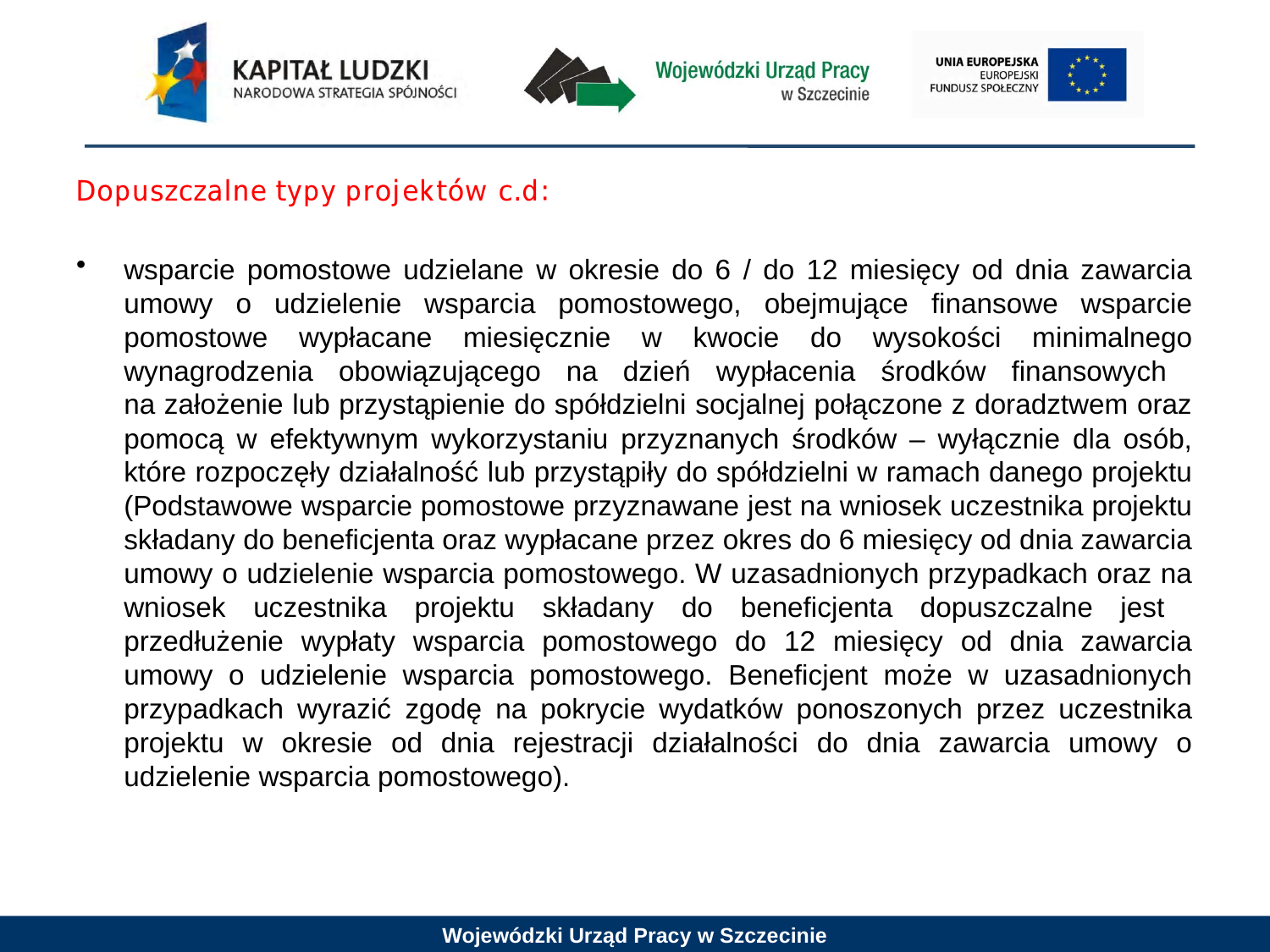

Dopuszczalne typy projektów c.d:

wsparcie pomostowe udzielane w okresie do 6 / do 12 miesięcy od dnia zawarcia umowy o udzielenie wsparcia pomostowego, obejmujące finansowe wsparcie pomostowe wypłacane miesięcznie w kwocie do wysokości minimalnego wynagrodzenia obowiązującego na dzień wypłacenia środków finansowych
na założenie lub przystąpienie do spółdzielni socjalnej połączone z doradztwem oraz pomocą w efektywnym wykorzystaniu przyznanych środków – wyłącznie dla osób, które rozpoczęły działalność lub przystąpiły do spółdzielni w ramach danego projektu (Podstawowe wsparcie pomostowe przyznawane jest na wniosek uczestnika projektu składany do beneficjenta oraz wypłacane przez okres do 6 miesięcy od dnia zawarcia umowy o udzielenie wsparcia pomostowego. W uzasadnionych przypadkach oraz na wniosek uczestnika projektu składany do beneficjenta dopuszczalne jest  przedłużenie wypłaty wsparcia pomostowego do 12 miesięcy od dnia zawarcia umowy o udzielenie wsparcia pomostowego. Beneficjent może w uzasadnionych przypadkach wyrazić zgodę na pokrycie wydatków ponoszonych przez uczestnika projektu w okresie od dnia rejestracji działalności do dnia zawarcia umowy o udzielenie wsparcia pomostowego).